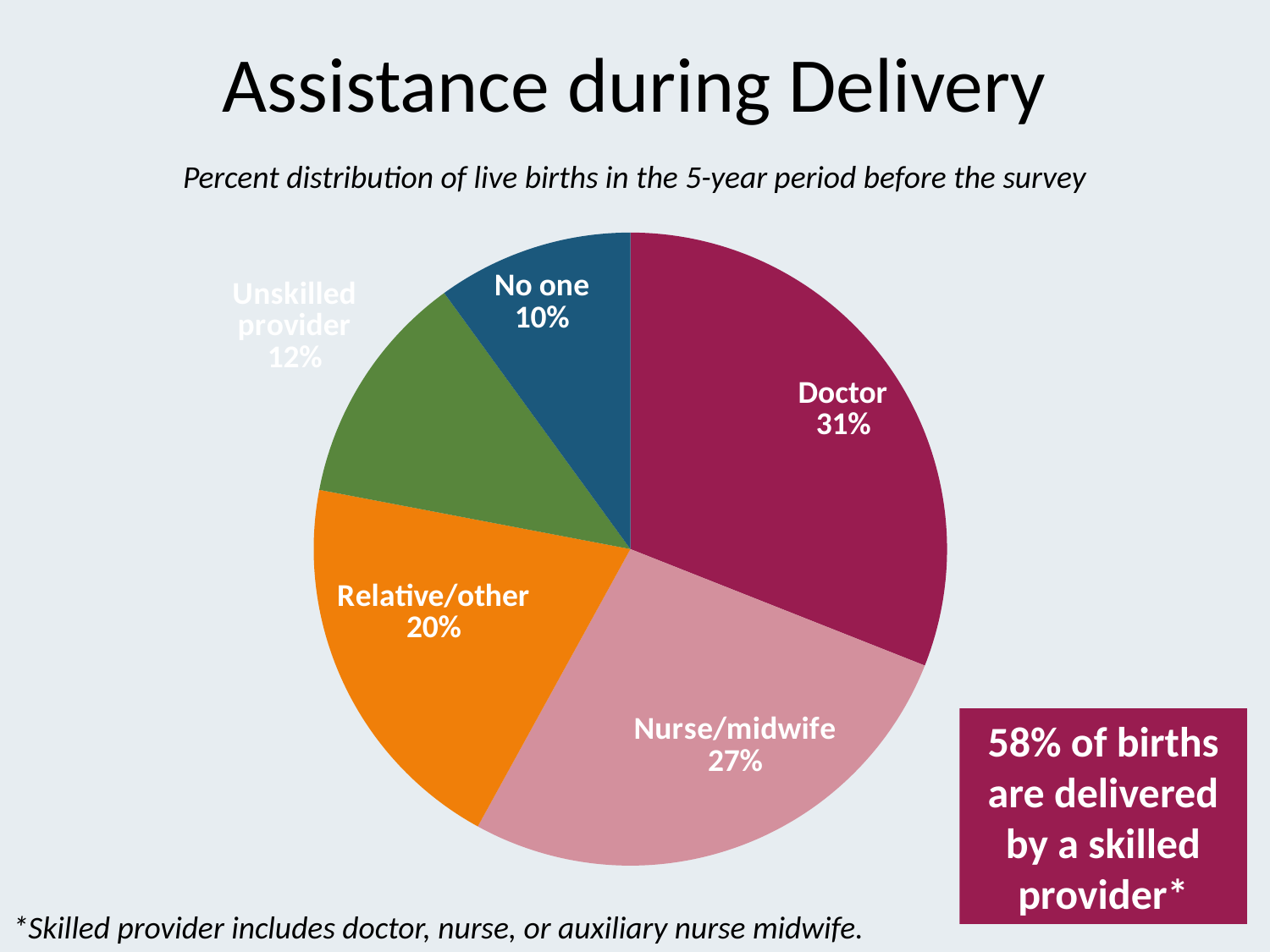

# Assistance during Delivery
Percent distribution of live births in the 5-year period before the survey

### Chart

| Category | Series 1 |
|---|---|
| Doctor | 31.0 |
| Nurse/midwife | 27.0 |
| Relative/other | 20.0 |
| Unskilled provider | 12.0 |
| No one | 10.0 |
58% of births are delivered by a skilled provider*
*Skilled provider includes doctor, nurse, or auxiliary nurse midwife.